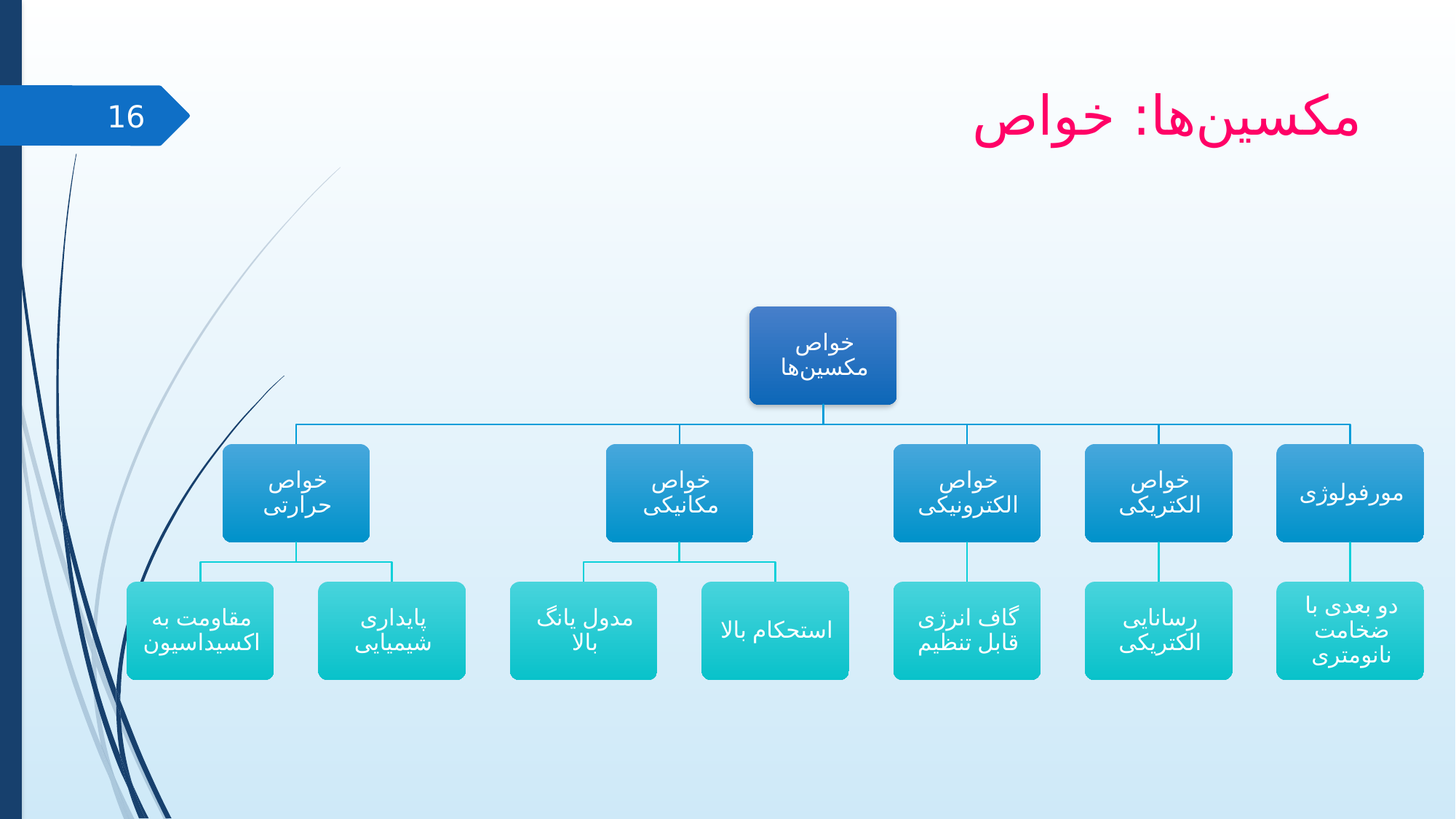

# مکسین‌ها: خواص
16
خواص مکسین‌ها
مورفولوژی
دو بعدی با ضخامت نانومتری
خواص الکتریکی
رسانایی الکتریکی
خواص الکترونیکی
گاف انرژی قابل تنظیم
خواص مکانیکی
استحکام بالا
مدول یانگ بالا
خواص حرارتی
پایداری شیمیایی
مقاومت به اکسیداسیون